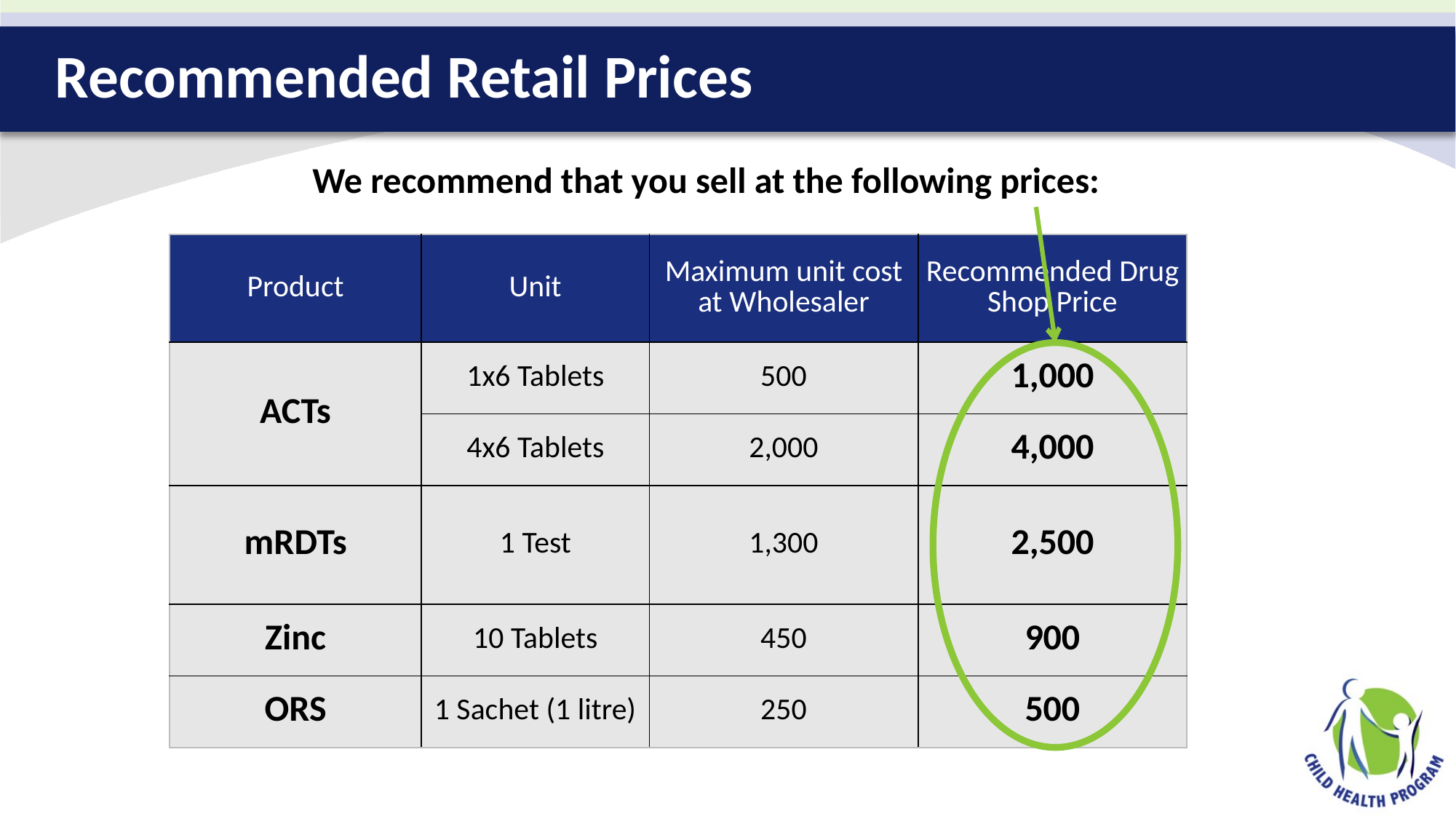

# Recommended Retail Prices
We recommend that you sell at the following prices:
| Product | Unit | Maximum unit cost at Wholesaler | Recommended Drug Shop Price |
| --- | --- | --- | --- |
| ACTs | 1x6 Tablets | 500 | 1,000 |
|  | 4x6 Tablets | 2,000 | 4,000 |
| mRDTs | 1 Test | 1,300 | 2,500 |
| Zinc | 10 Tablets | 450 | 900 |
| ORS | 1 Sachet (1 litre) | 250 | 500 |